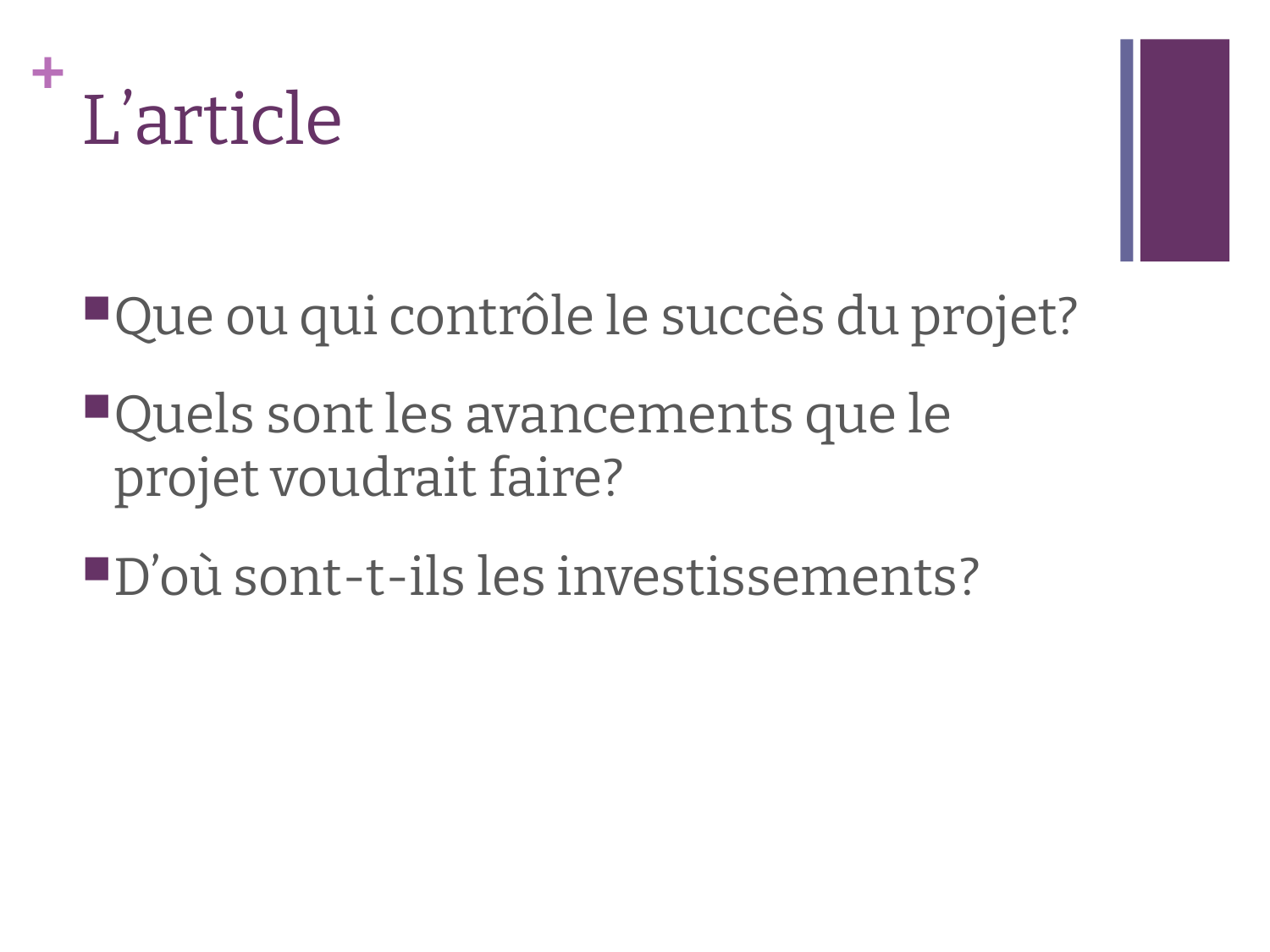

# L’article
Que ou qui contrôle le succès du projet?
Quels sont les avancements que le projet voudrait faire?
D’où sont-t-ils les investissements?